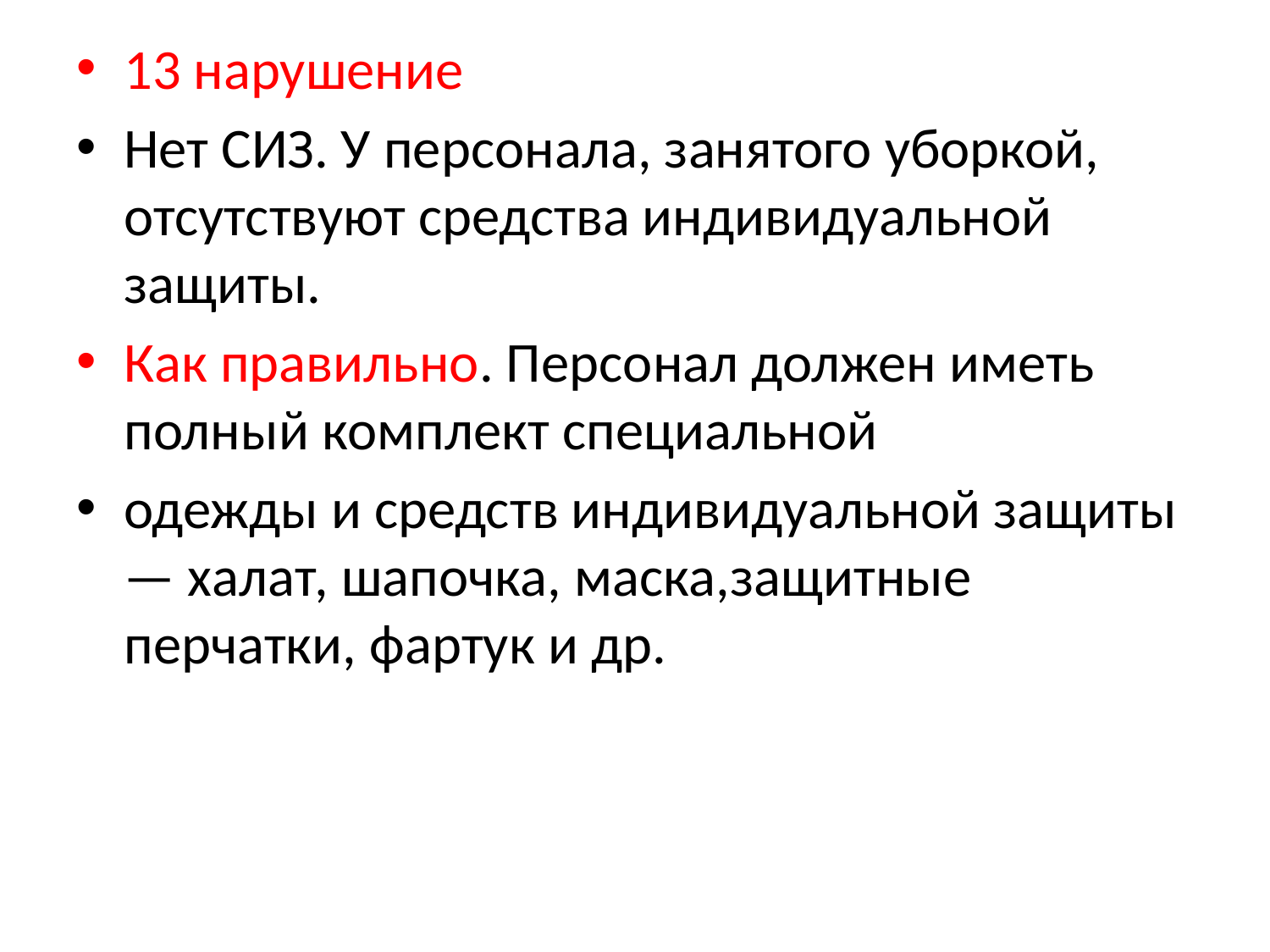

13 нарушение
Нет СИЗ. У персонала, занятого уборкой, отсутствуют средства индивидуальной защиты.
Как правильно. Персонал должен иметь полный комплект специальной
одежды и средств индивидуальной защиты — халат, шапочка, маска,защитные перчатки, фартук и др.